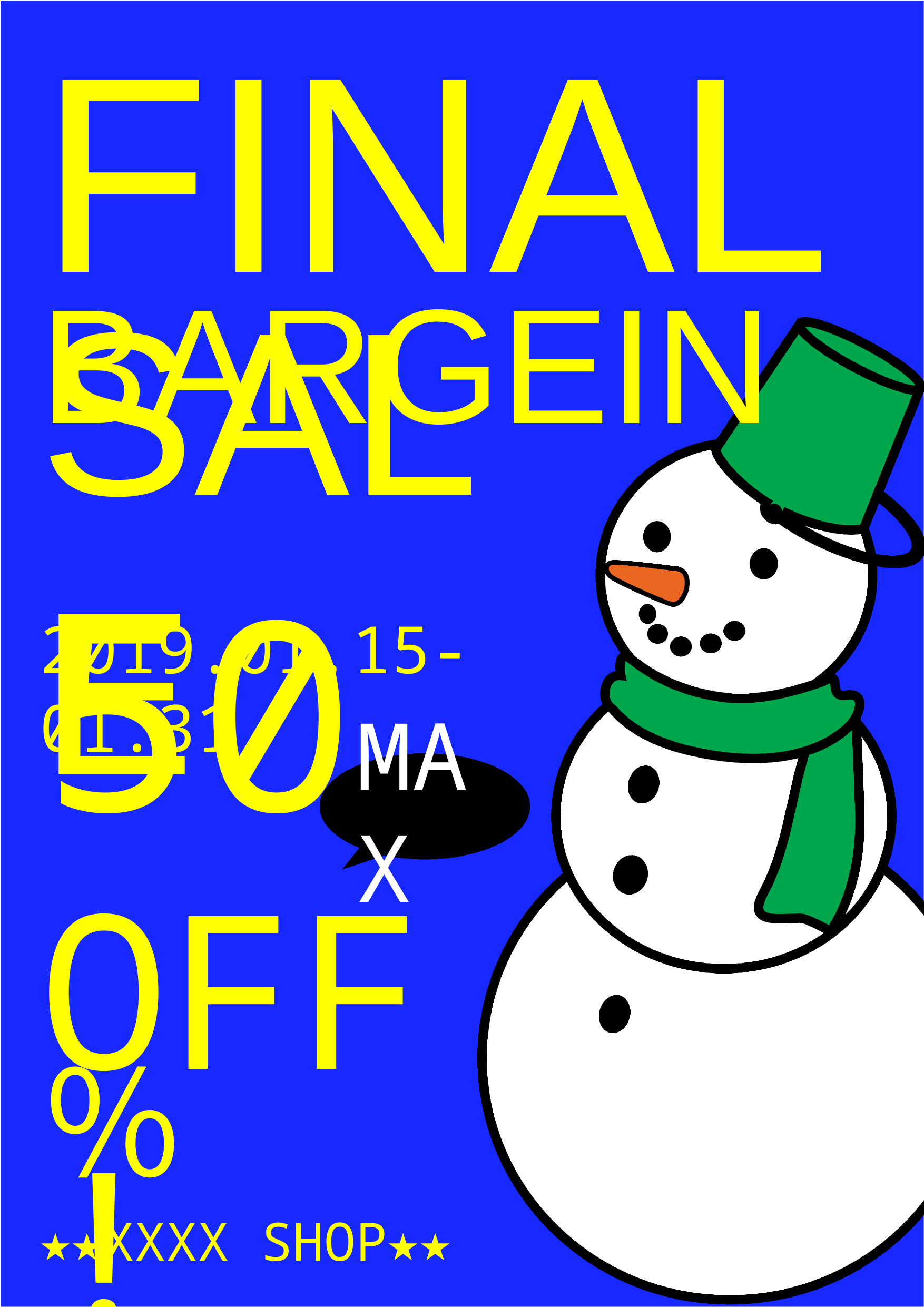

FINAL
BARGEIN
SALE
2019.01.15‐01.31
50％
MAX
OFF!
★★XXXX SHOP★★